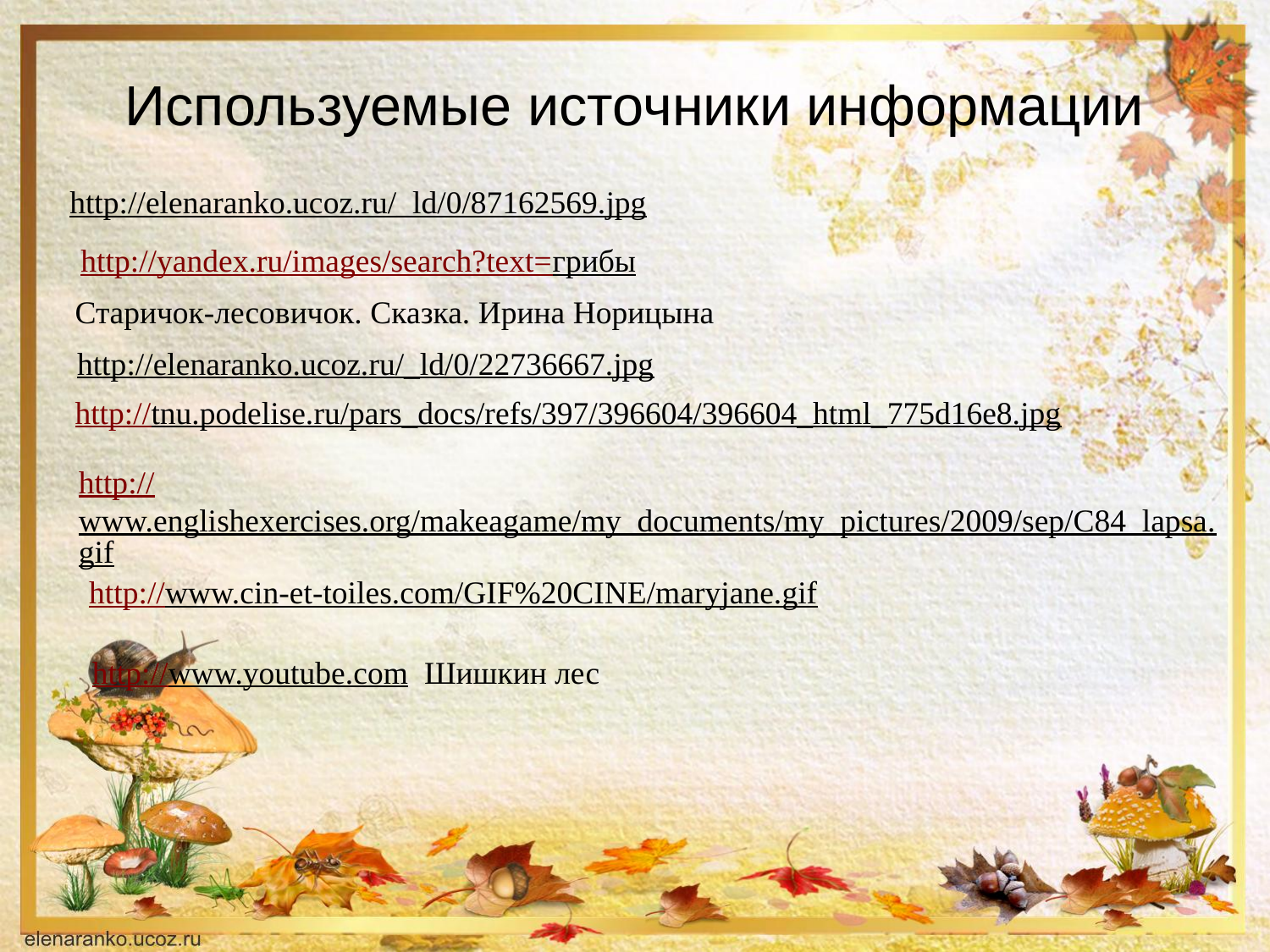

# Используемые источники информации
http://elenaranko.ucoz.ru/_ld/0/87162569.jpg
http://yandex.ru/images/search?text=грибы
Старичок-лесовичок. Сказка. Ирина Норицына
http://elenaranko.ucoz.ru/_ld/0/22736667.jpg
http://tnu.podelise.ru/pars_docs/refs/397/396604/396604_html_775d16e8.jpg
http://www.englishexercises.org/makeagame/my_documents/my_pictures/2009/sep/C84_lapsa.gif
http://www.cin-et-toiles.com/GIF%20CINE/maryjane.gif
http://www.youtube.com  Шишкин лес